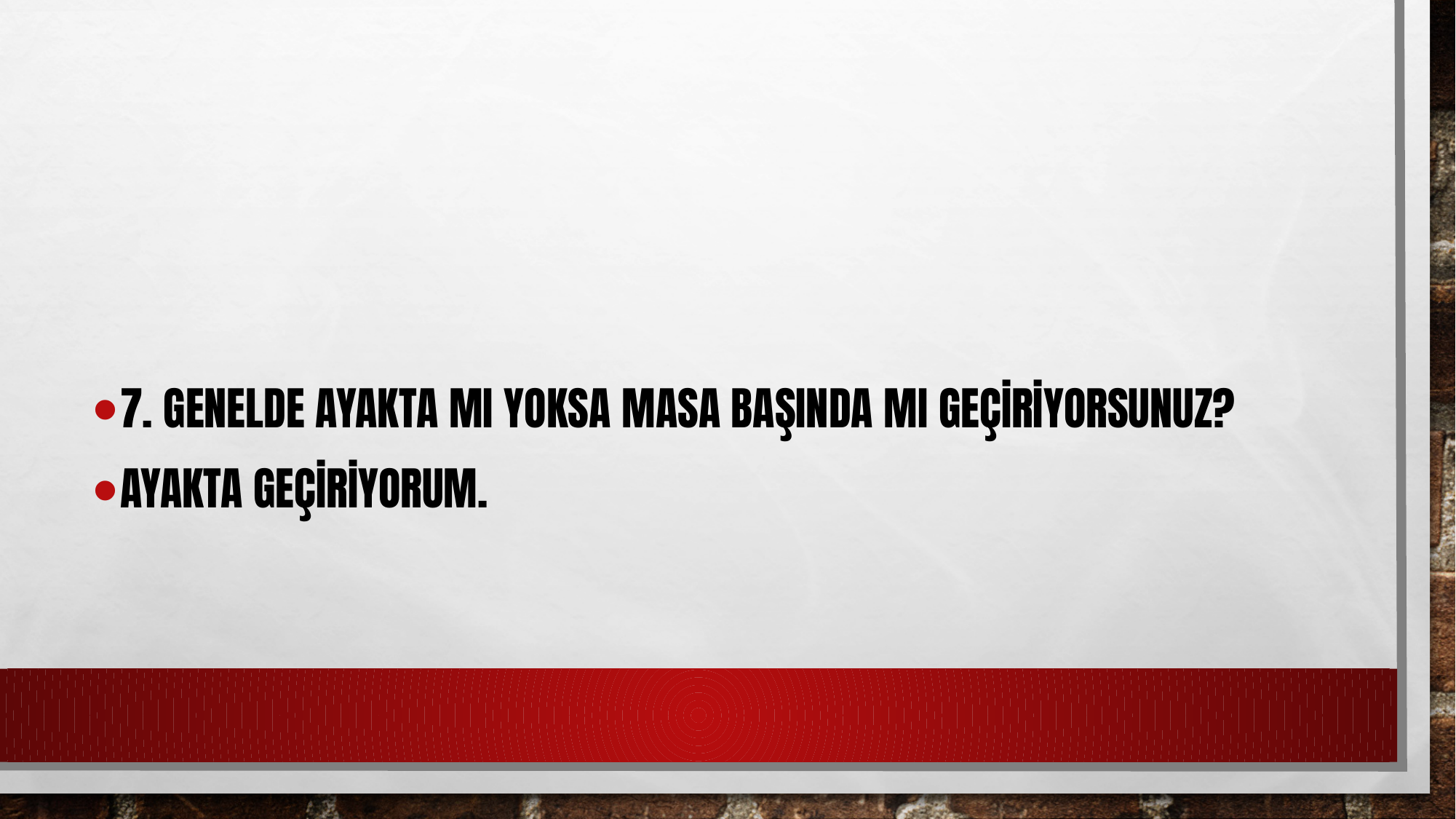

7. GENELDE AYAKTA MI YOKSA MASA BAŞINDA MI GEÇİRİYORSUNUZ?
AYAKTA GEÇİRİYORUM.